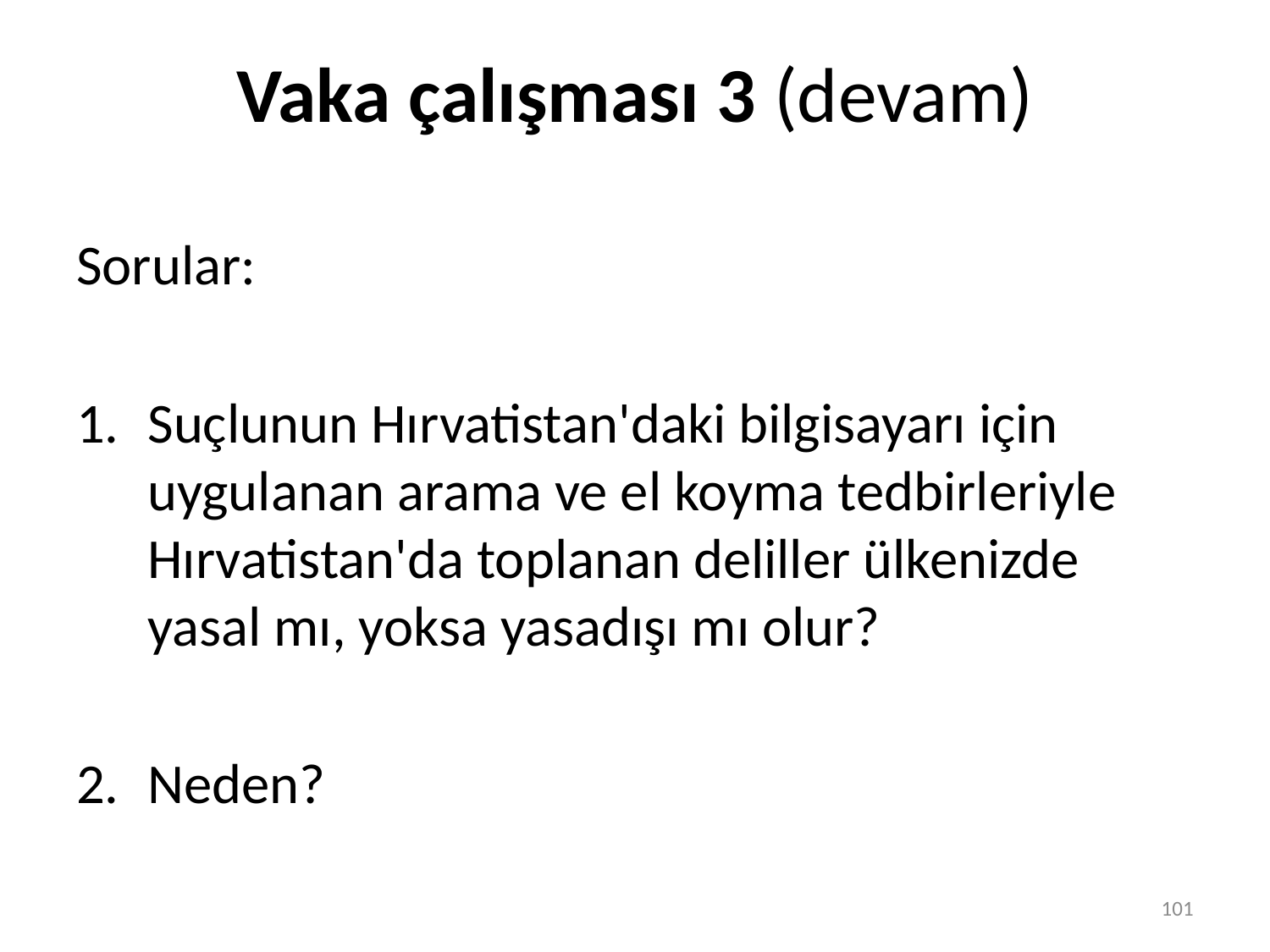

# Vaka çalışması 3 (devam)
Sorular:

Suçlunun Hırvatistan'daki bilgisayarı için uygulanan arama ve el koyma tedbirleriyle Hırvatistan'da toplanan deliller ülkenizde yasal mı, yoksa yasadışı mı olur?

Neden?
101